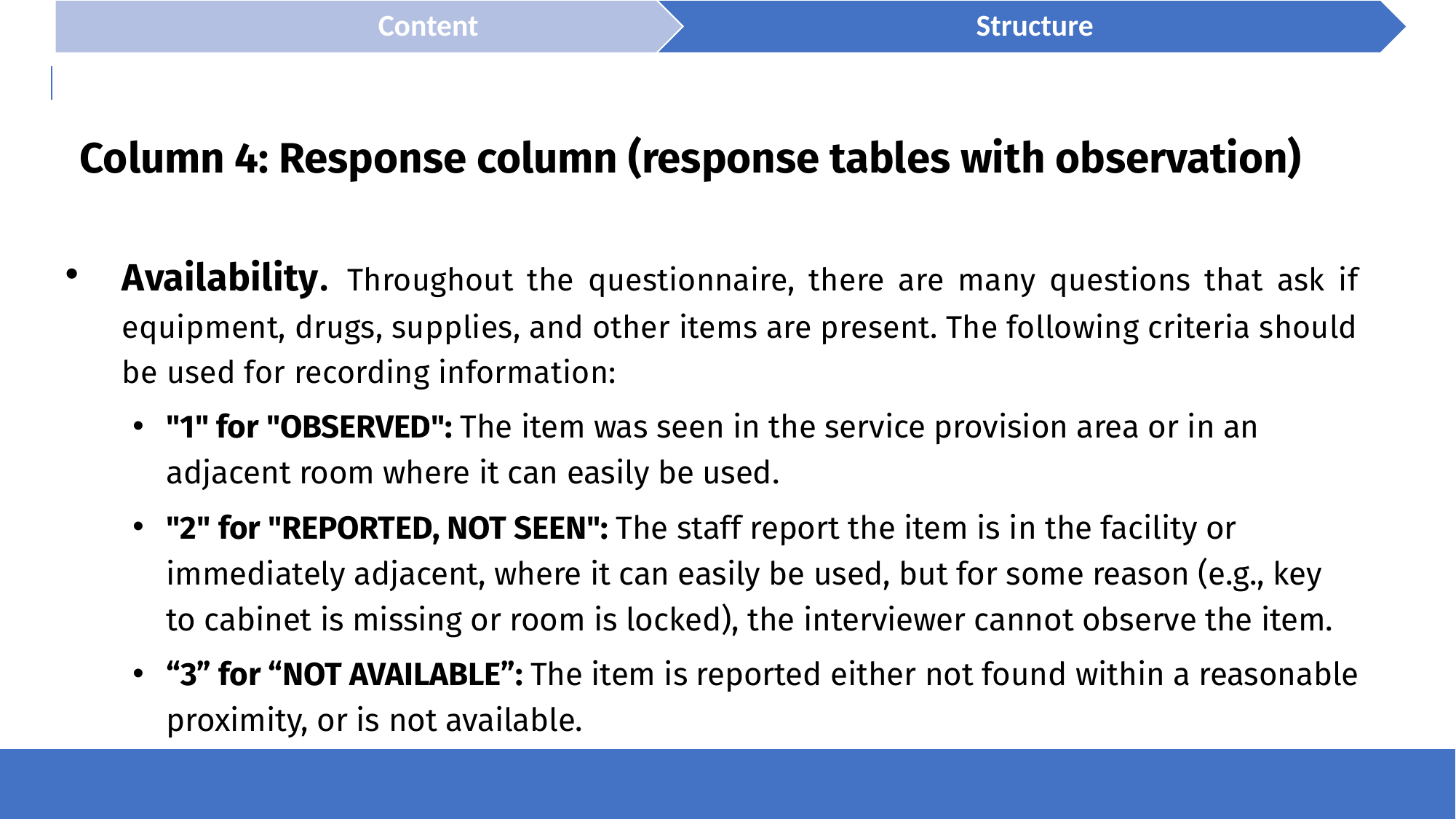

Content
Structure
Column 4: Response column (response tables with observation)
Availability. Throughout the questionnaire, there are many questions that ask if equipment, drugs, supplies, and other items are present. The following criteria should be used for recording information:
"1" for "OBSERVED": The item was seen in the service provision area or in an adjacent room where it can easily be used.
"2" for "REPORTED, NOT SEEN": The staff report the item is in the facility or immediately adjacent, where it can easily be used, but for some reason (e.g., key to cabinet is missing or room is locked), the interviewer cannot observe the item.
“3” for “NOT AVAILABLE”: The item is reported either not found within a reasonable proximity, or is not available.